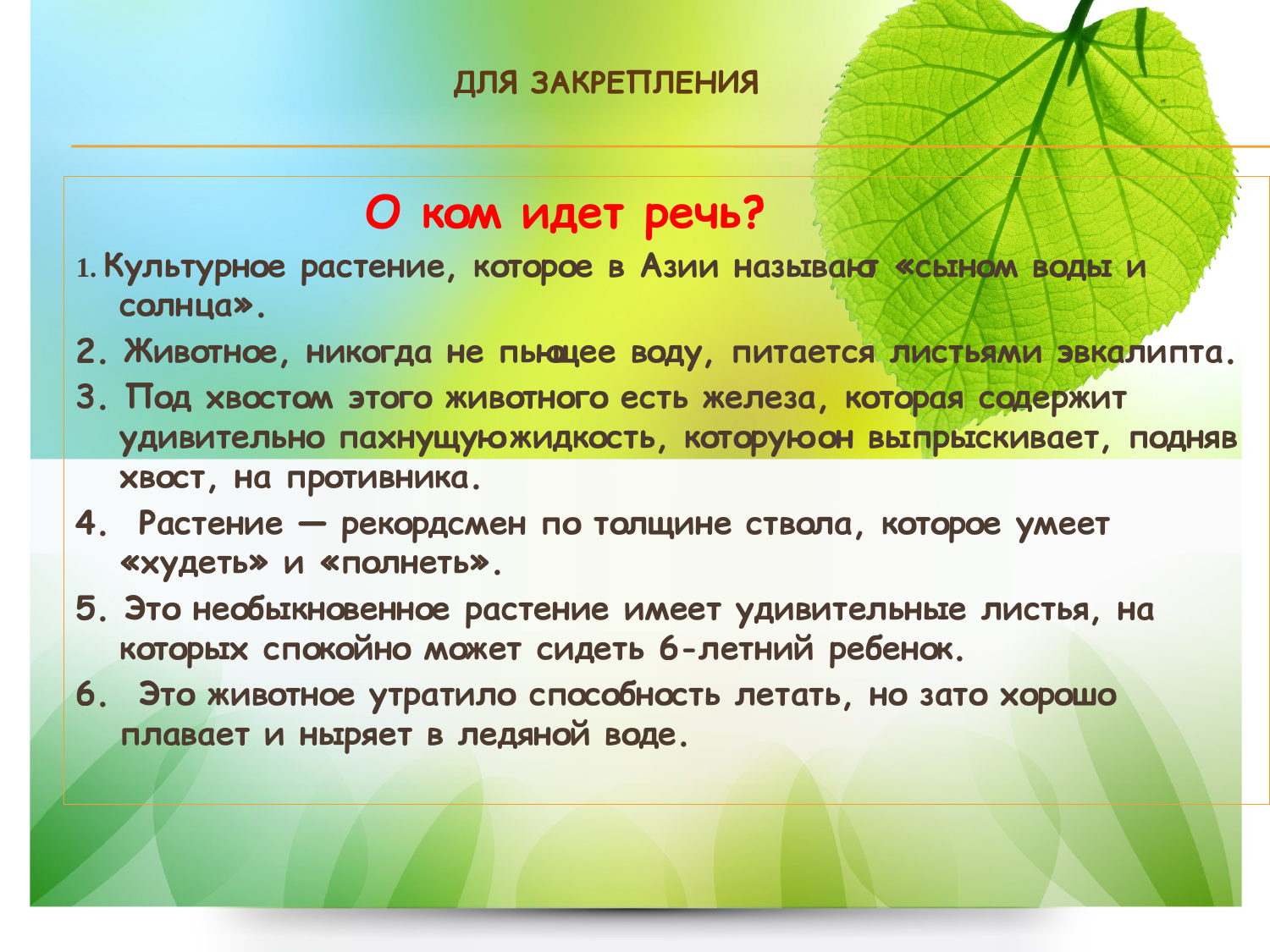

# Для закрепления
                                      О ком идет речь?
1. Культурное растение, которое в Азии называют «сыном воды и солнца».
2. Животное, никогда не пьющее воду, питается листьями эвкалипта.
3. Под хвостом этого животного есть железа, которая содержит удивительно пахнущую жидкость, которую он выпрыскивает, подняв хвост, на противника.
4.  Растение — рекордсмен по толщине ствола, которое умеет «худеть» и «полнеть».
5. Это необыкновенное растение имеет удивительные листья, на которых спокойно может сидеть 6-летний ребенок.
6.  Это животное утратило способность летать, но зато хорошо плавает и ныряет в ледяной воде.